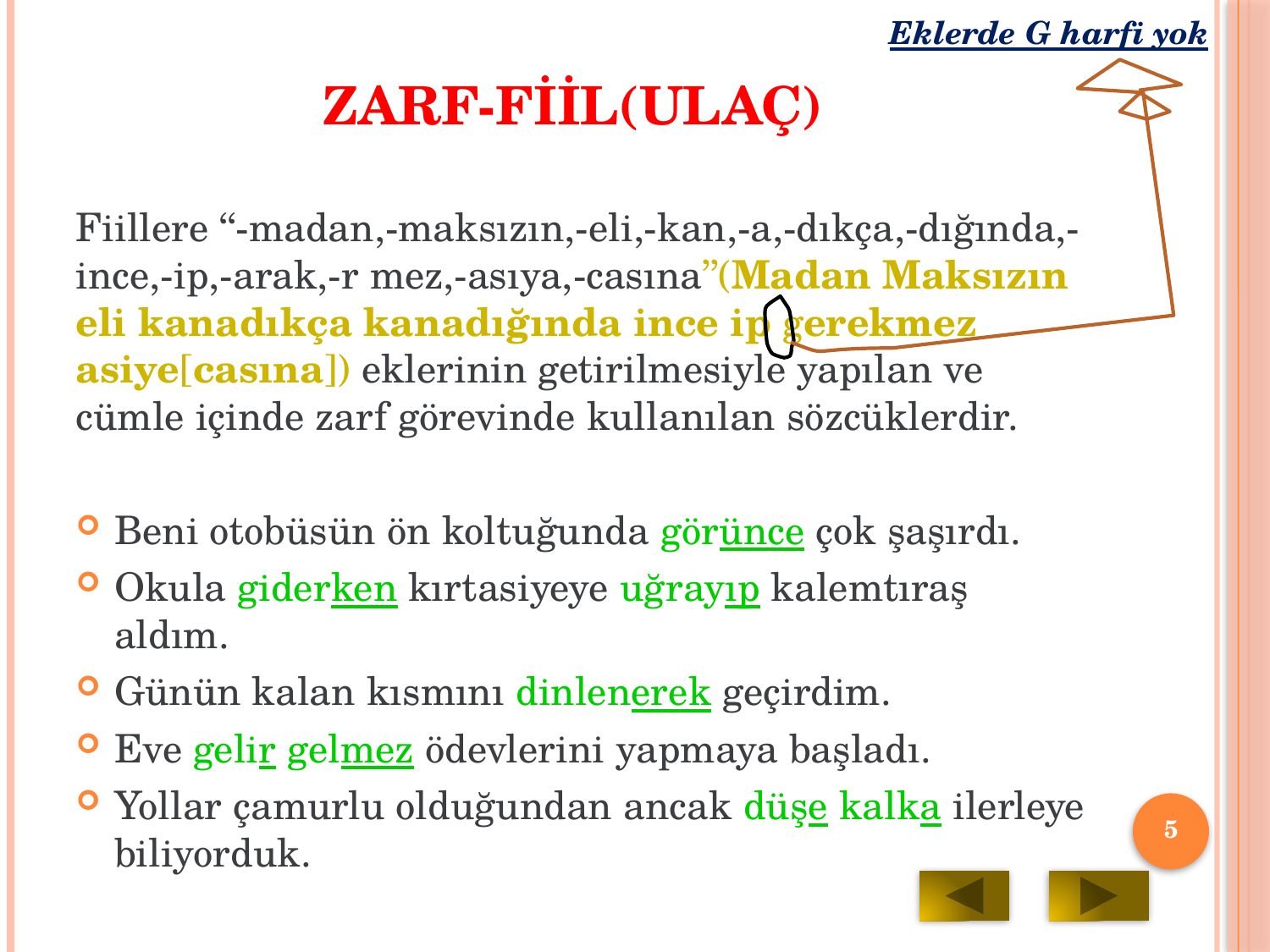

Eklerde G harfi yok
# ZARF-FİİL(Ulaç)

Fiillere ‘‘-madan,-maksızın,-eli,-kan,-a,-dıkça,-dığında,-ince,-ip,-arak,-r mez,-asıya,-casına’’(Madan Maksızın eli kanadıkça kanadığında ince ip gerekmez asiye[casına]) eklerinin getirilmesiyle yapılan ve cümle içinde zarf görevinde kullanılan sözcüklerdir.

Beni otobüsün ön koltuğunda görünce çok şaşırdı.
Okula giderken kırtasiyeye uğrayıp kalemtıraş aldım.
Günün kalan kısmını dinlenerek geçirdim.
Eve gelir gelmez ödevlerini yapmaya başladı.
Yollar çamurlu olduğundan ancak düşe kalka ilerleye biliyorduk.

5